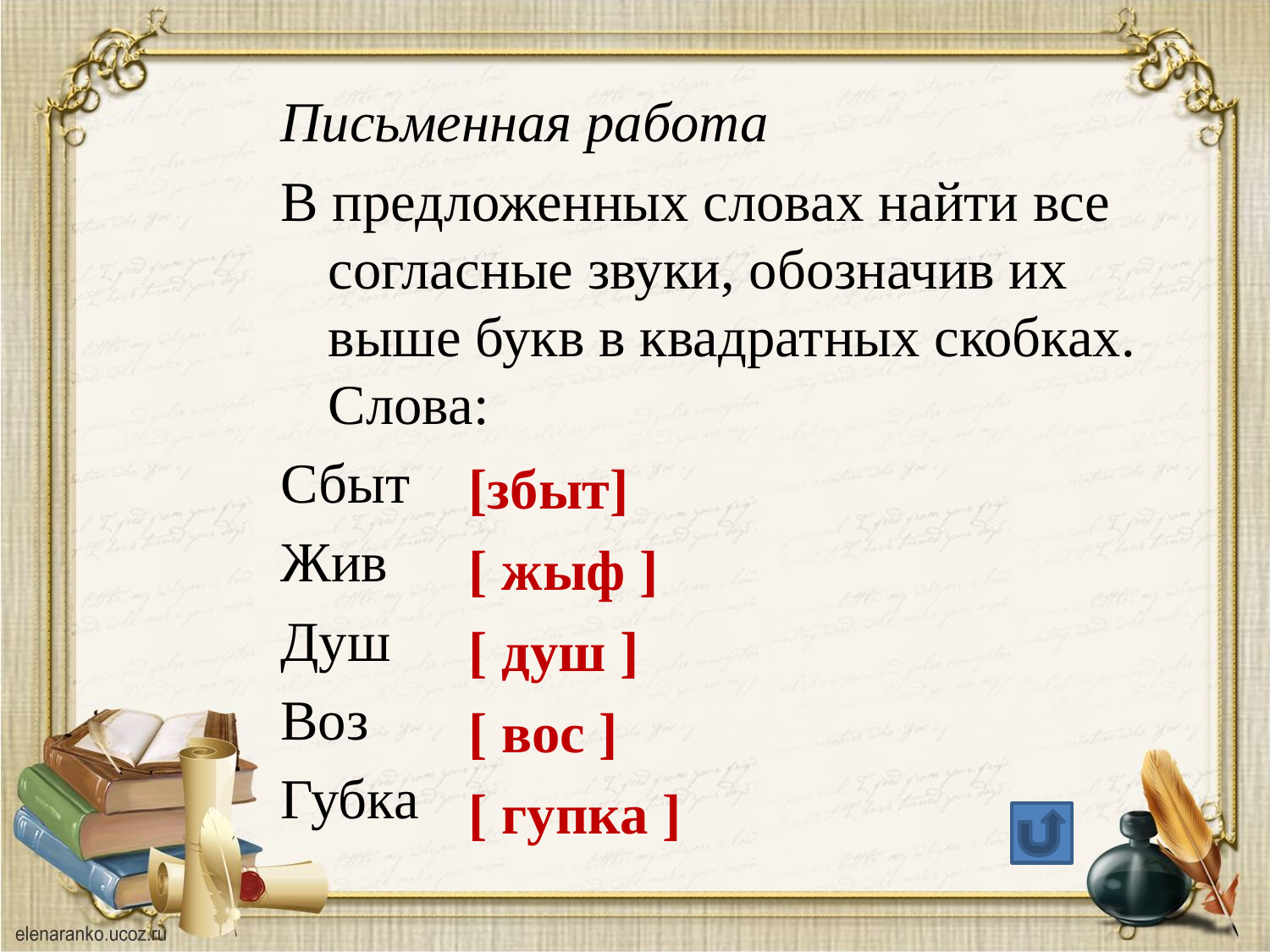

Письменная работа
В предложенных словах найти все согласные звуки, обозначив их выше букв в квадратных скобках. Слова:
Сбыт
Жив
Душ
Воз
Губка
[збыт]
[ жыф ]
[ душ ]
[ вос ]
[ гупка ]